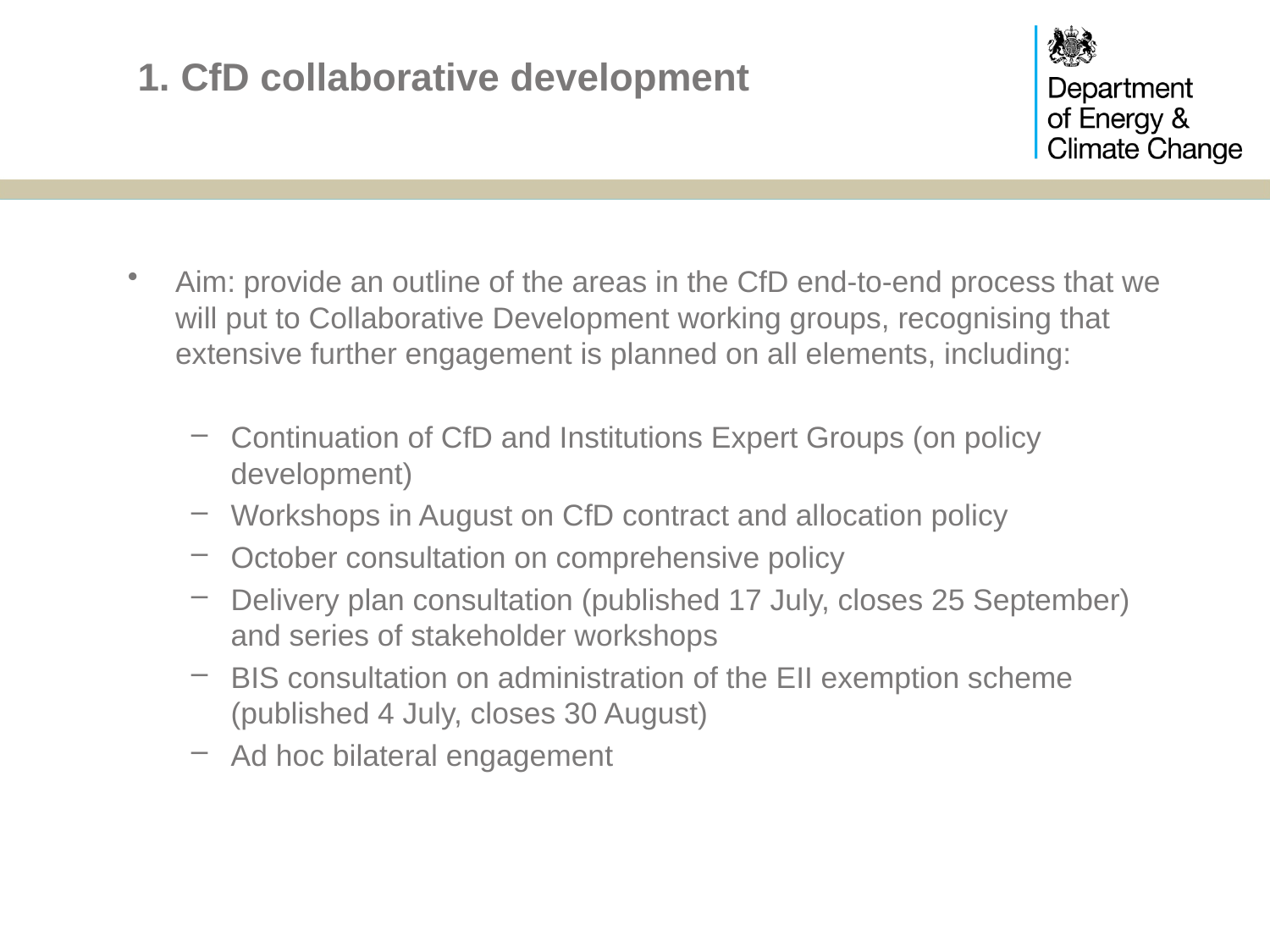

# 1. CfD collaborative development
Aim: provide an outline of the areas in the CfD end-to-end process that we will put to Collaborative Development working groups, recognising that extensive further engagement is planned on all elements, including:

Continuation of CfD and Institutions Expert Groups (on policy development)
Workshops in August on CfD contract and allocation policy
October consultation on comprehensive policy
Delivery plan consultation (published 17 July, closes 25 September) and series of stakeholder workshops
BIS consultation on administration of the EII exemption scheme (published 4 July, closes 30 August)
Ad hoc bilateral engagement